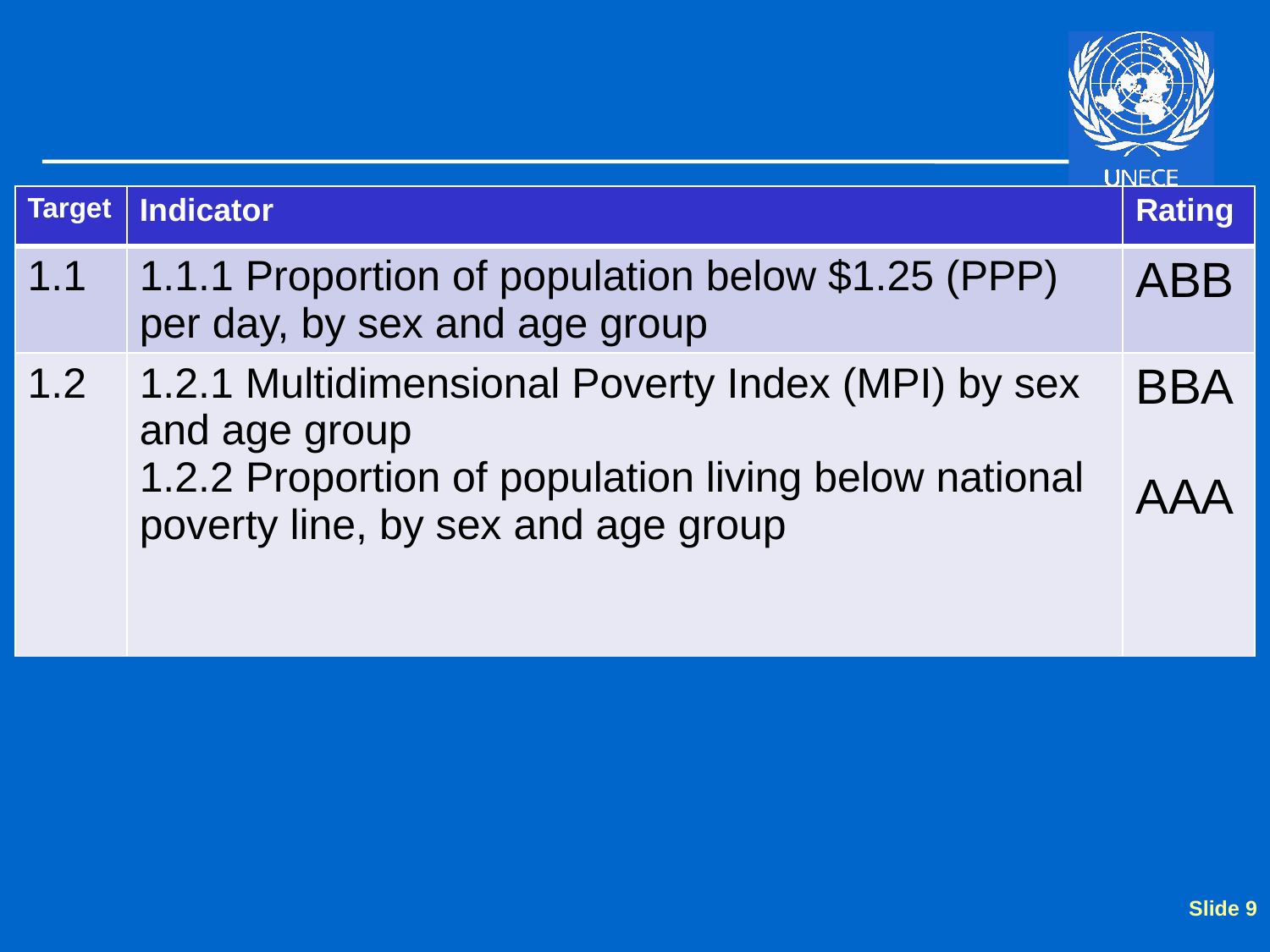

#
| Target | Indicator | Rating |
| --- | --- | --- |
| 1.1 | 1.1.1 Proportion of population below $1.25 (PPP) per day, by sex and age group | ABB |
| 1.2 | 1.2.1 Multidimensional Poverty Index (MPI) by sex and age group 1.2.2 Proportion of population living below national poverty line, by sex and age group | BBA AAA |